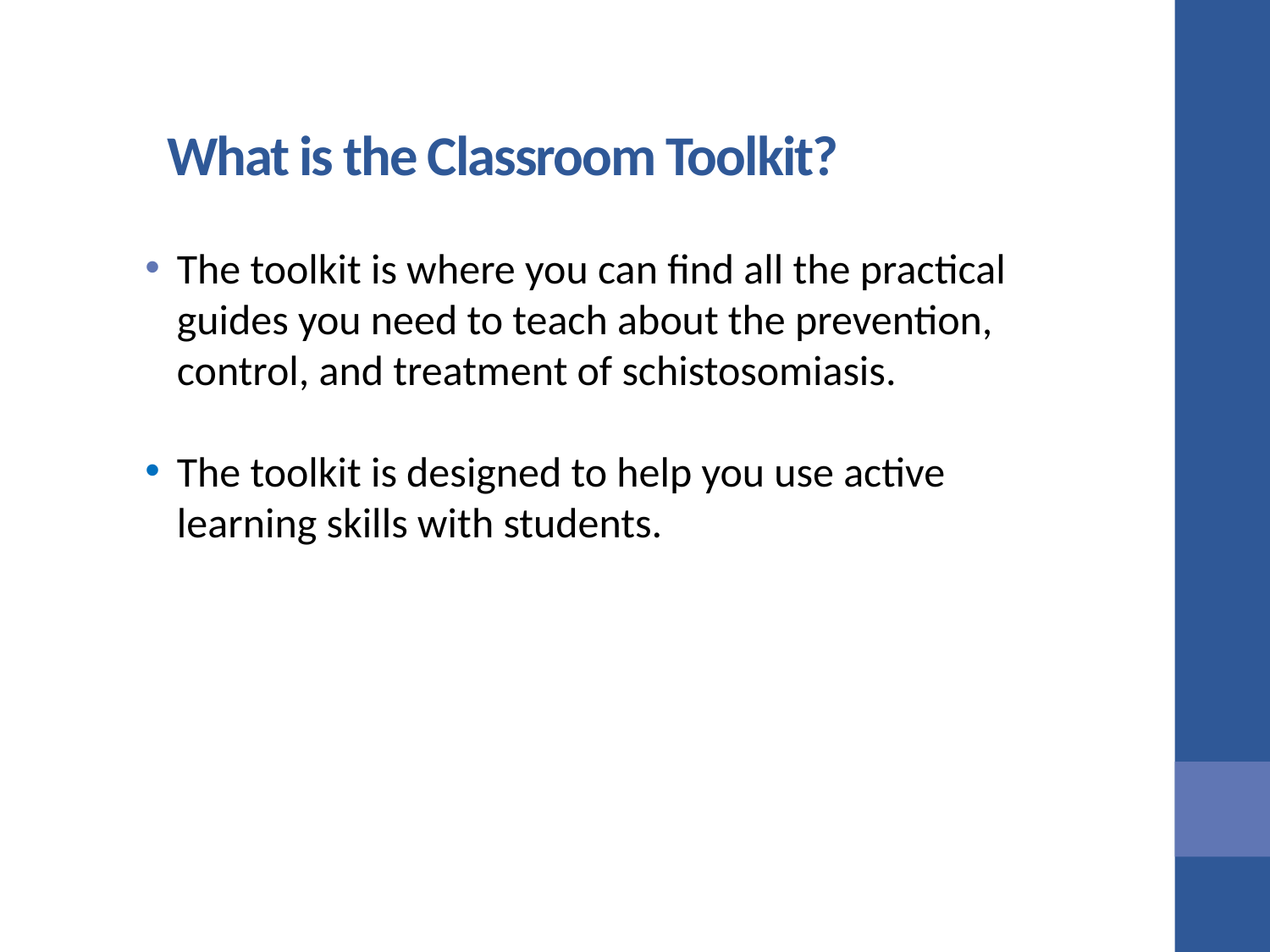

# What is the Classroom Toolkit?

The toolkit is where you can find all the practical guides you need to teach about the prevention, control, and treatment of schistosomiasis.

The toolkit is designed to help you use active learning skills with students.